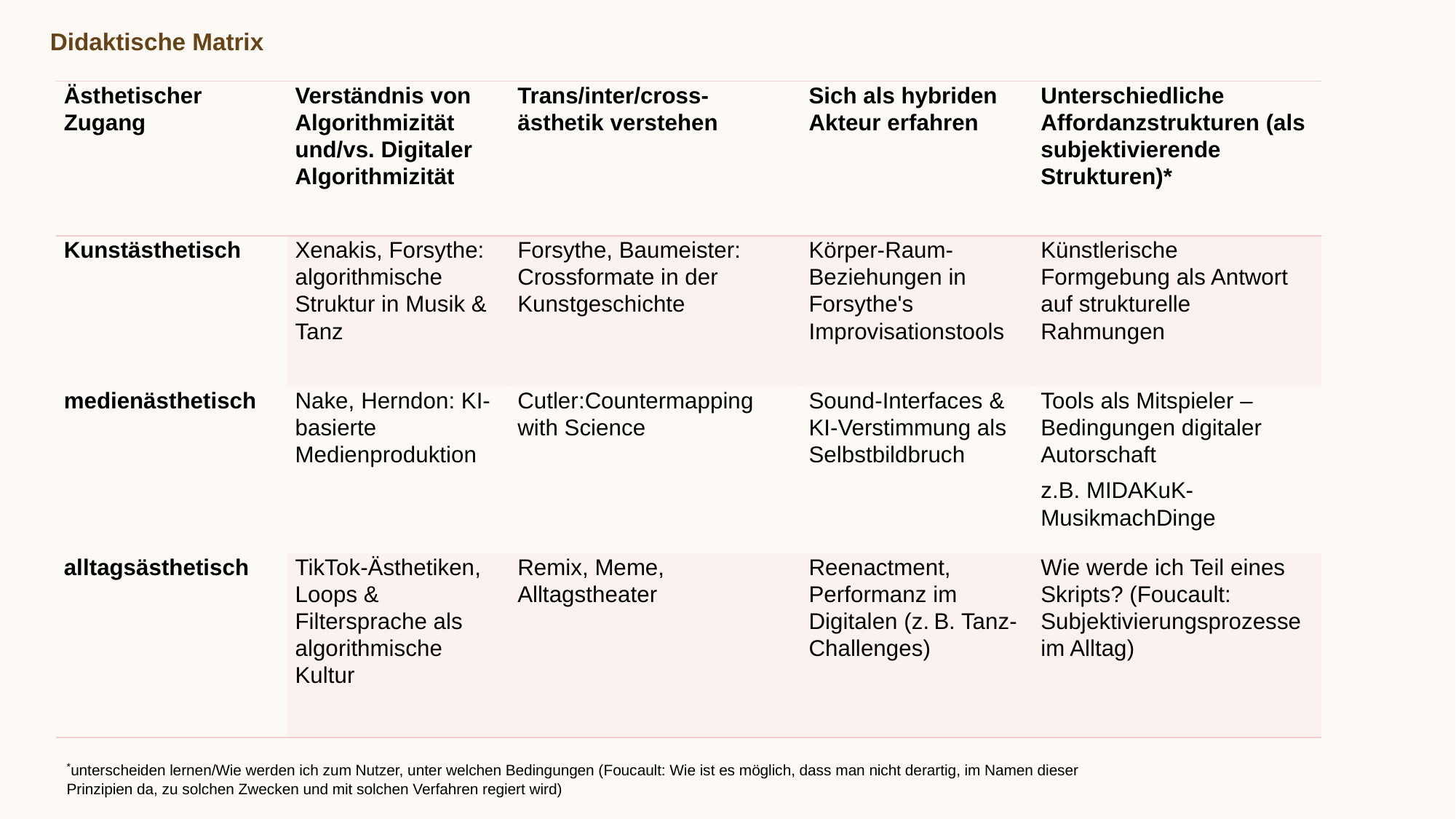

Didaktische Matrix
| Ästhetischer Zugang | Verständnis von Algorithmizität und/vs. Digitaler Algorithmizität | Trans/inter/cross-ästhetik verstehen | Sich als hybriden Akteur erfahren | Unterschiedliche Affordanzstrukturen (als subjektivierende Strukturen)\* |
| --- | --- | --- | --- | --- |
| Kunstästhetisch | Xenakis, Forsythe: algorithmische Struktur in Musik & Tanz | Forsythe, Baumeister: Crossformate in der Kunstgeschichte | Körper-Raum-Beziehungen in Forsythe's Improvisationstools | Künstlerische Formgebung als Antwort auf strukturelle Rahmungen |
| medienästhetisch | Nake, Herndon: KI-basierte Medienproduktion | Cutler:Countermapping with Science | Sound-Interfaces & KI-Verstimmung als Selbstbildbruch | Tools als Mitspieler – Bedingungen digitaler Autorschaft z.B. MIDAKuK-MusikmachDinge |
| alltagsästhetisch | TikTok-Ästhetiken, Loops & Filtersprache als algorithmische Kultur | Remix, Meme, Alltagstheater | Reenactment, Performanz im Digitalen (z. B. Tanz-Challenges) | Wie werde ich Teil eines Skripts? (Foucault: Subjektivierungsprozesse im Alltag) |

*unterscheiden lernen/Wie werden ich zum Nutzer, unter welchen Bedingungen (Foucault: Wie ist es möglich, dass man nicht derartig, im Namen dieser Prinzipien da, zu solchen Zwecken und mit solchen Verfahren regiert wird)